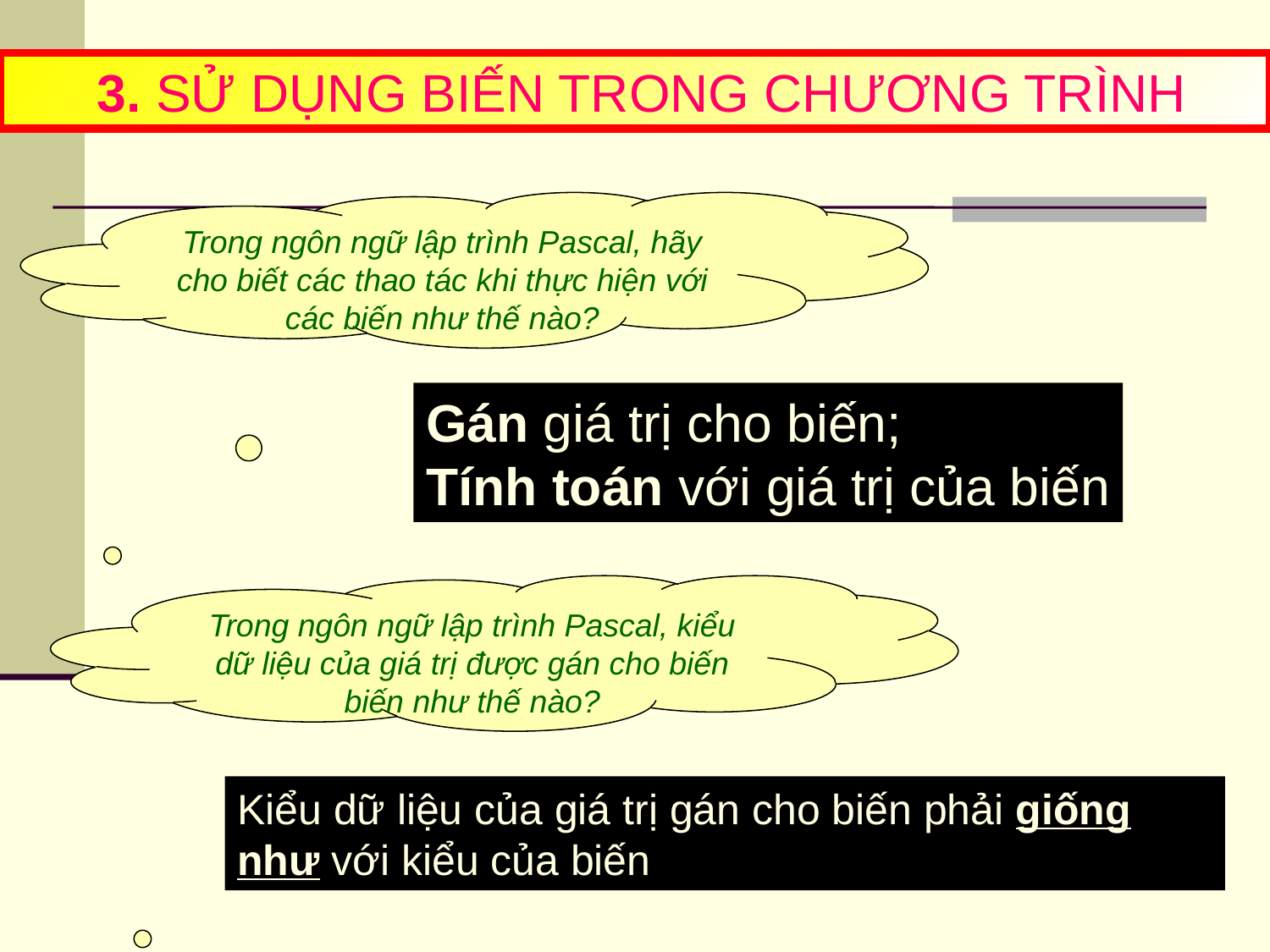

3. SỬ DỤNG BIẾN TRONG CHƯƠNG TRÌNH
Trong ngôn ngữ lập trình Pascal, hãy cho biết các thao tác khi thực hiện với các biến như thế nào?
Gán giá trị cho biến;
Tính toán với giá trị của biến
Trong ngôn ngữ lập trình Pascal, kiểu dữ liệu của giá trị được gán cho biến biến như thế nào?
Kiểu dữ liệu của giá trị gán cho biến phải giống như với kiểu của biến